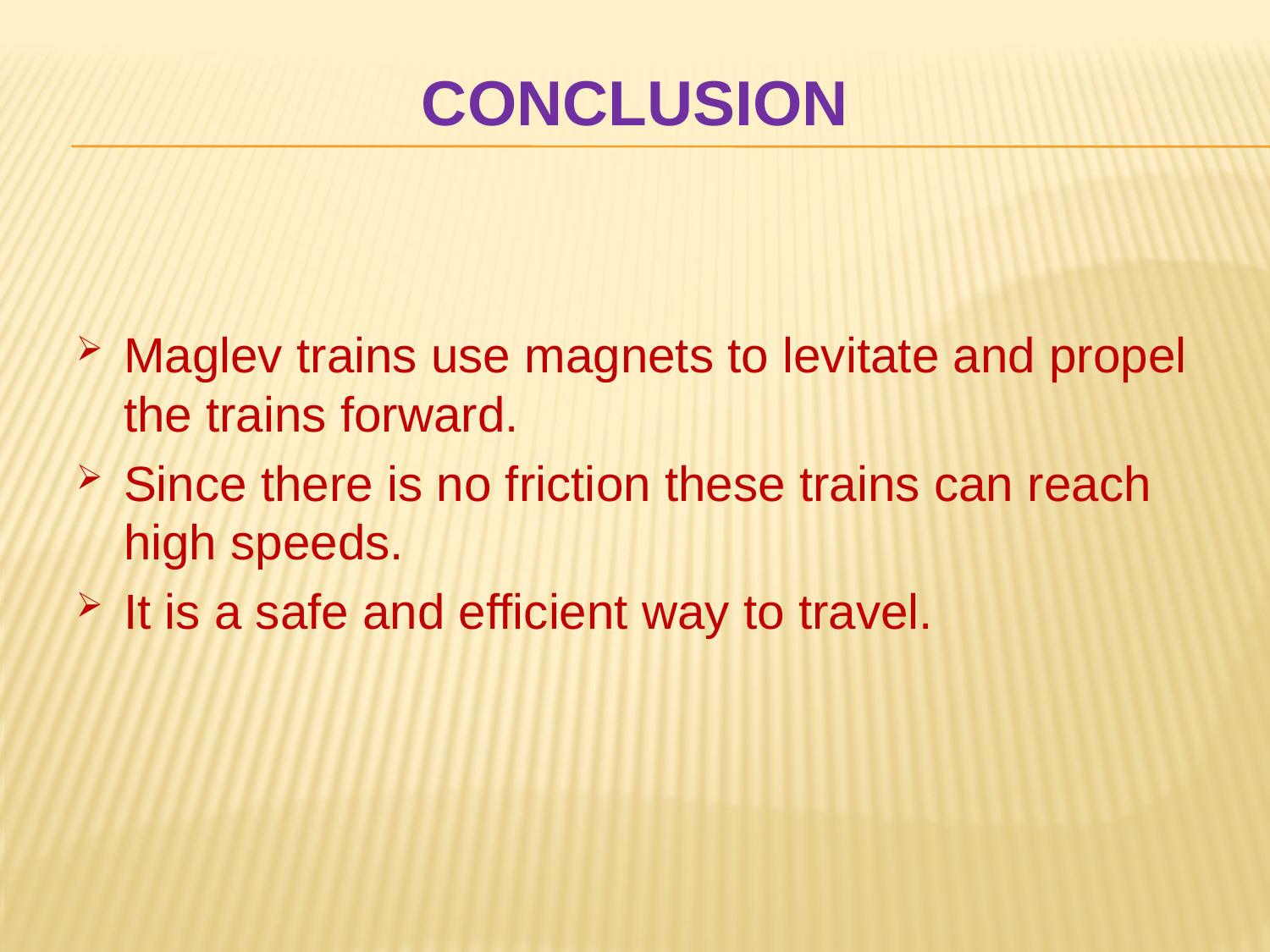

# CONCLUSION
Maglev trains use magnets to levitate and propel the trains forward.
Since there is no friction these trains can reach high speeds.
It is a safe and efficient way to travel.